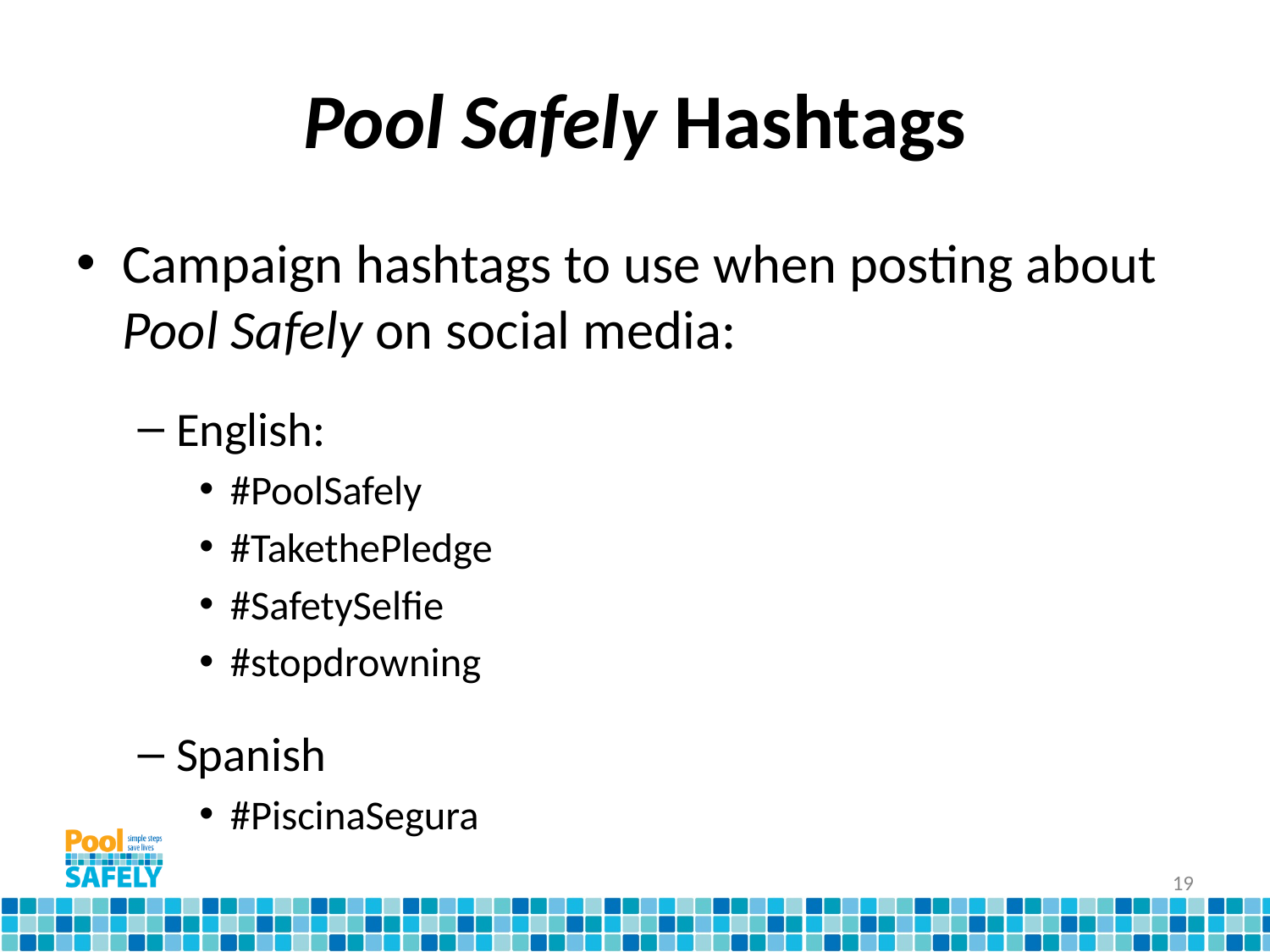

# Pool Safely Hashtags
Campaign hashtags to use when posting about Pool Safely on social media:

English:
#PoolSafely
#TakethePledge
#SafetySelfie
#stopdrowning

Spanish
#PiscinaSegura